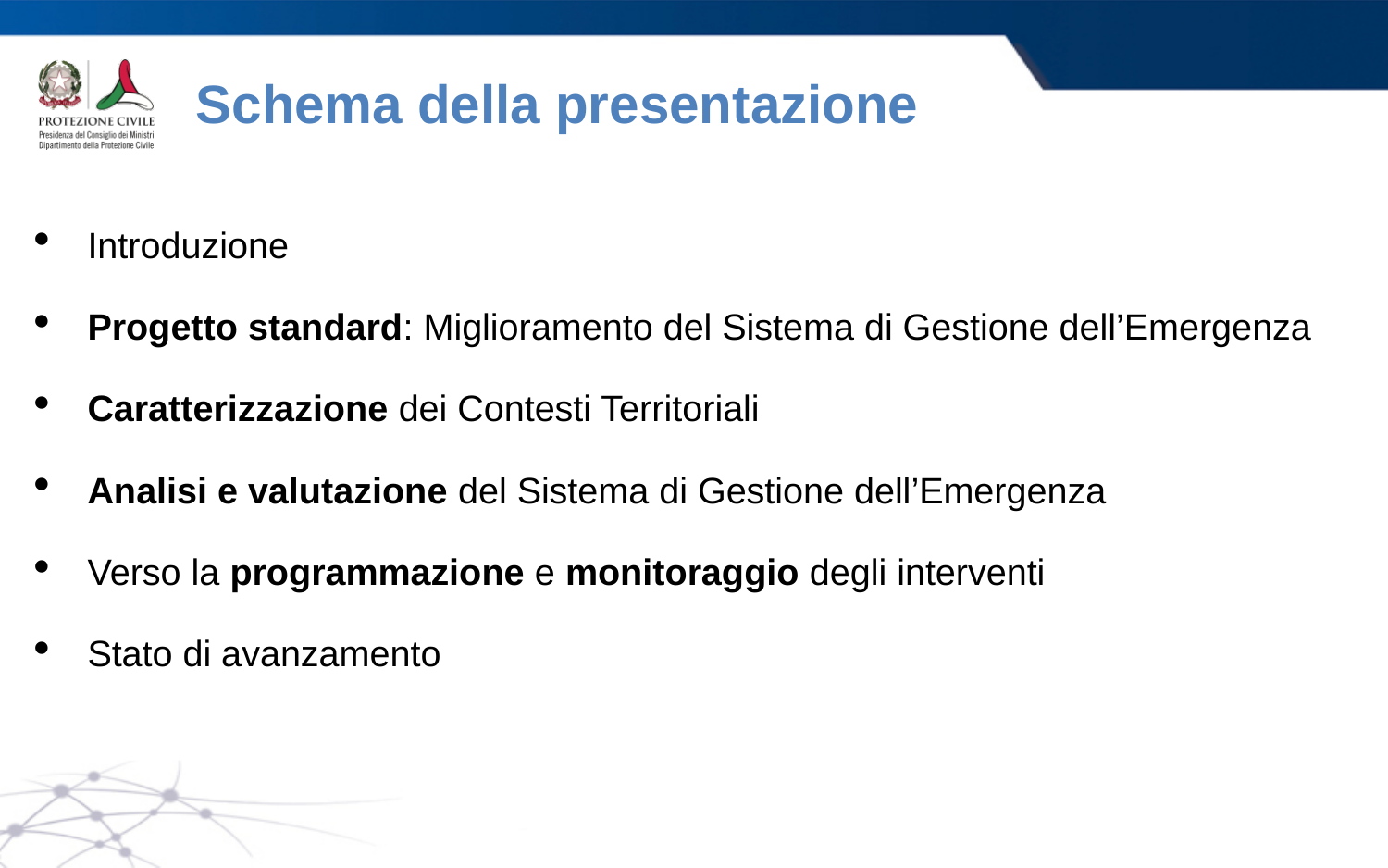

# Schema della presentazione
Introduzione
Progetto standard: Miglioramento del Sistema di Gestione dell’Emergenza
Caratterizzazione dei Contesti Territoriali
Analisi e valutazione del Sistema di Gestione dell’Emergenza
Verso la programmazione e monitoraggio degli interventi
Stato di avanzamento